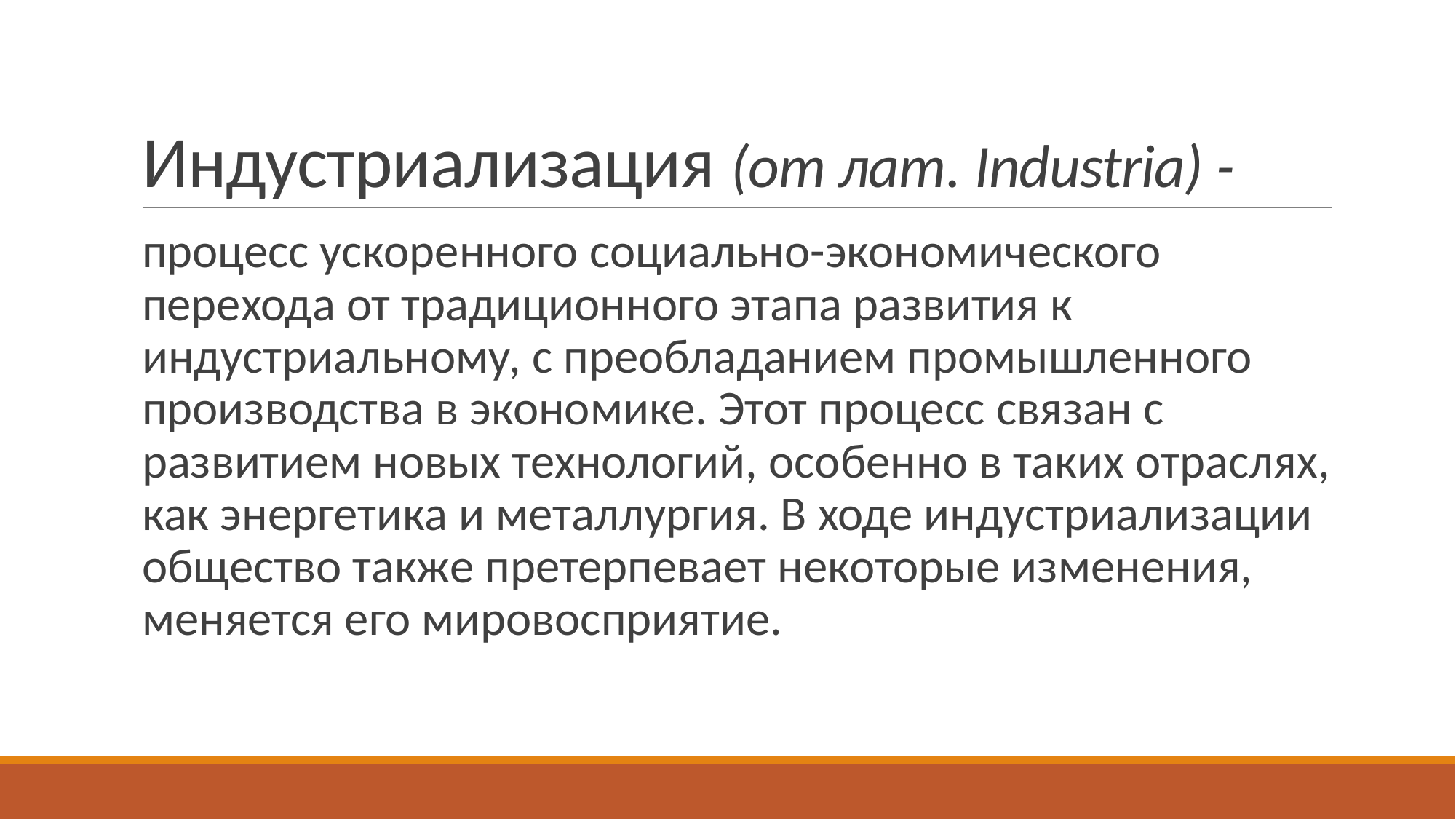

# Индустриализация (от лат. Industria) -
процесс ускоренного социально-экономического перехода от традиционного этапа развития к индустриальному, с преобладанием промышленного производства в экономике. Этот процесс связан с развитием новых технологий, особенно в таких отраслях, как энергетика и металлургия. В ходе индустриализации общество также претерпевает некоторые изменения, меняется его мировосприятие.